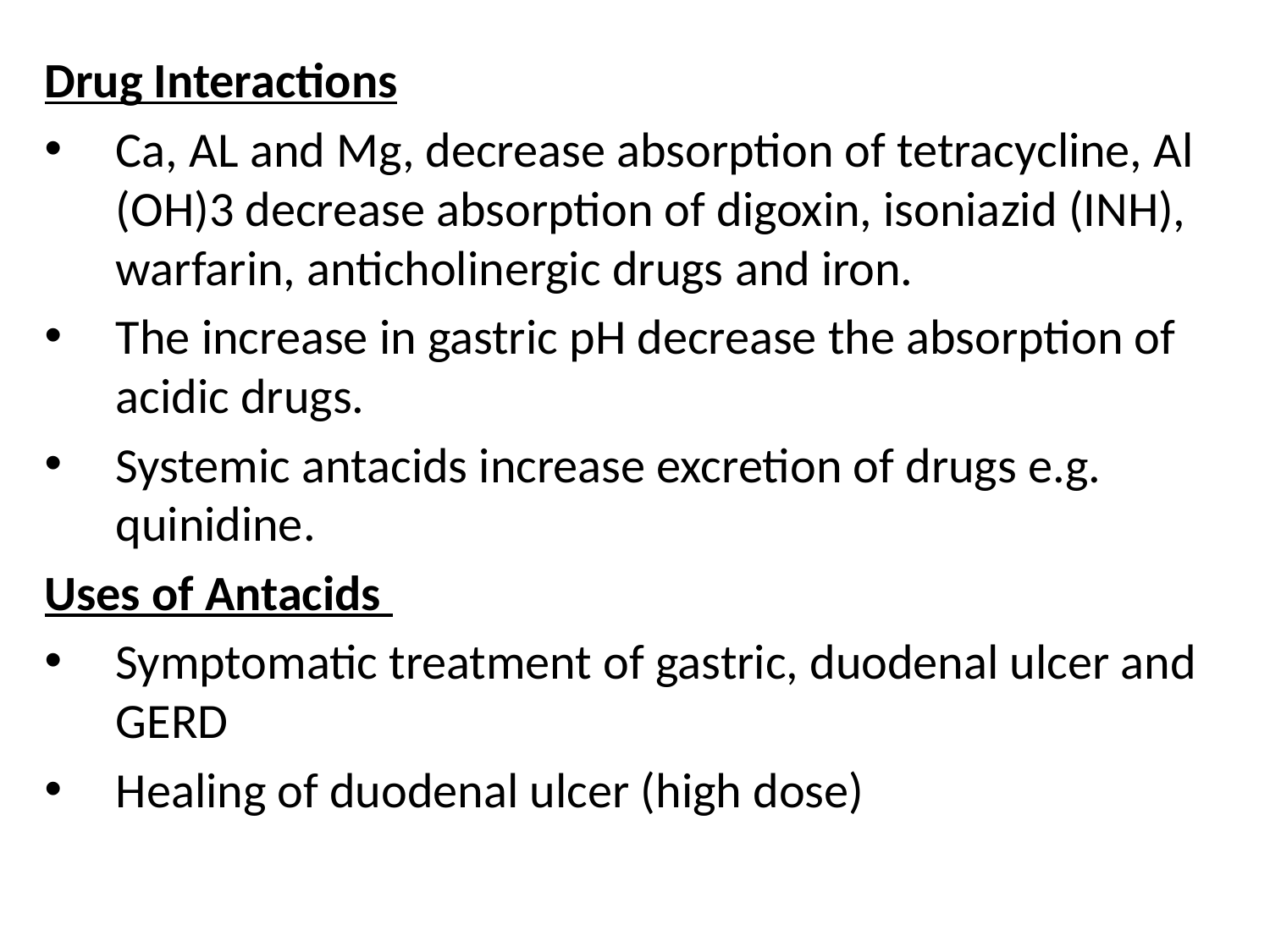

Drug Interactions
Ca, AL and Mg, decrease absorption of tetracycline, Al (OH)3 decrease absorption of digoxin, isoniazid (INH), warfarin, anticholinergic drugs and iron.
The increase in gastric pH decrease the absorption of acidic drugs.
Systemic antacids increase excretion of drugs e.g. quinidine.
Uses of Antacids
Symptomatic treatment of gastric, duodenal ulcer and GERD
Healing of duodenal ulcer (high dose)